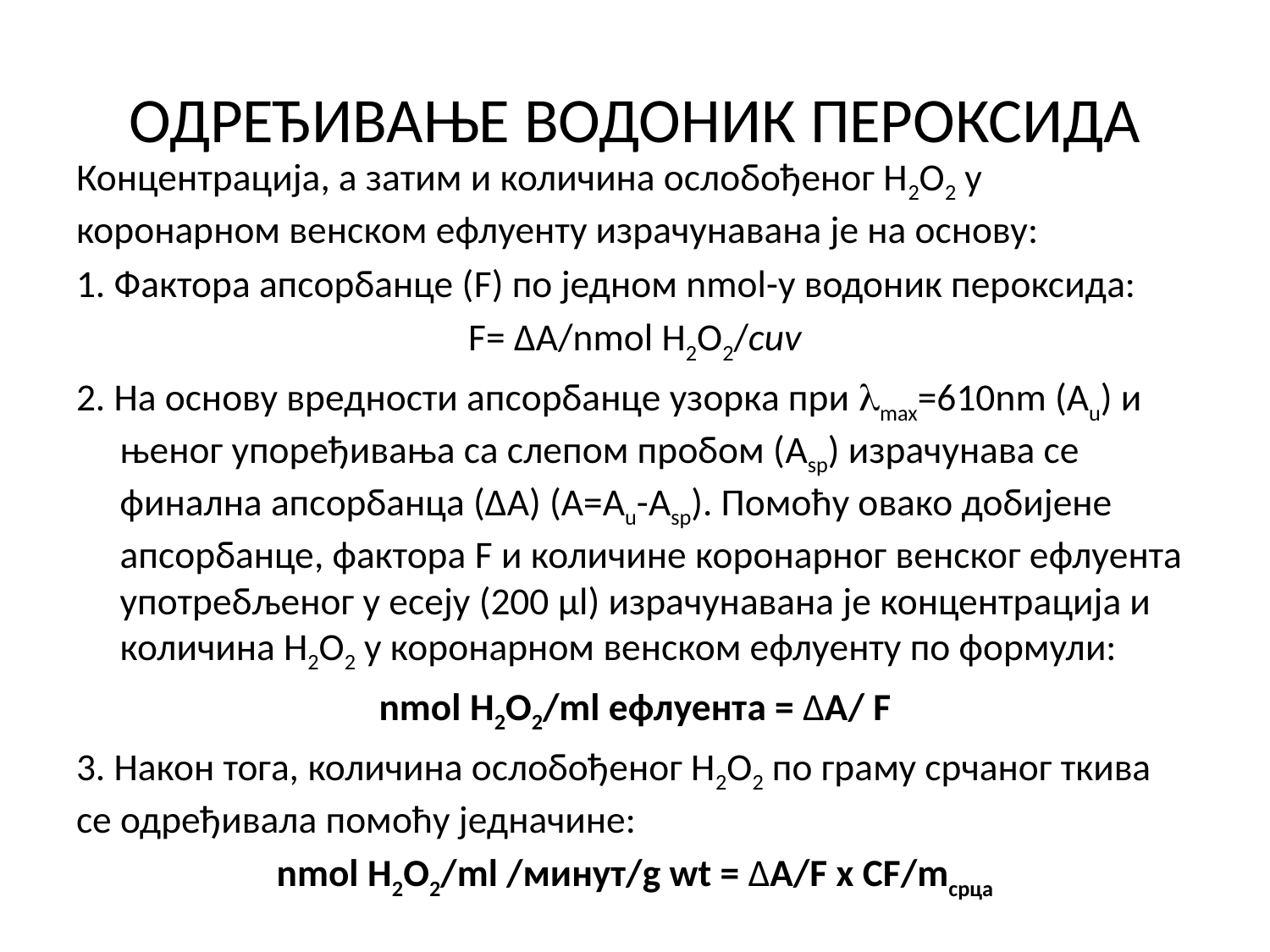

# ОДРЕЂИВАЊЕ ВОДОНИК ПЕРОКСИДА
Концентрација, а затим и количина ослобођеног Н2О2 у коронарном венском ефлуенту израчунавана је на основу:
1. Фактора апсорбанце (F) по једном nmol-у водоник пероксида:
F= ∆A/nmol Н2О2/cuv
2. На основу вредности апсорбанце узорка при λmax=610nm (Au) и њеног упоређивања са слепом пробом (Asp) израчунава се финална апсорбанца (∆A) (А=Au-Asp). Помоћу овако добијене апсорбанце, фактора F и количине коронарног венског ефлуента употребљеног у есеју (200 μl) израчунавана је концентрација и количина Н2О2 у коронарном венском ефлуенту по формули:
nmol Н2О2/ml ефлуентa = ∆A/ F
3. Након тога, количина ослобођеног Н2О2 по граму срчаног ткива се одређивала помоћу једначине:
nmol Н2О2/ml /минут/g wt = ∆A/F x CF/mсрца